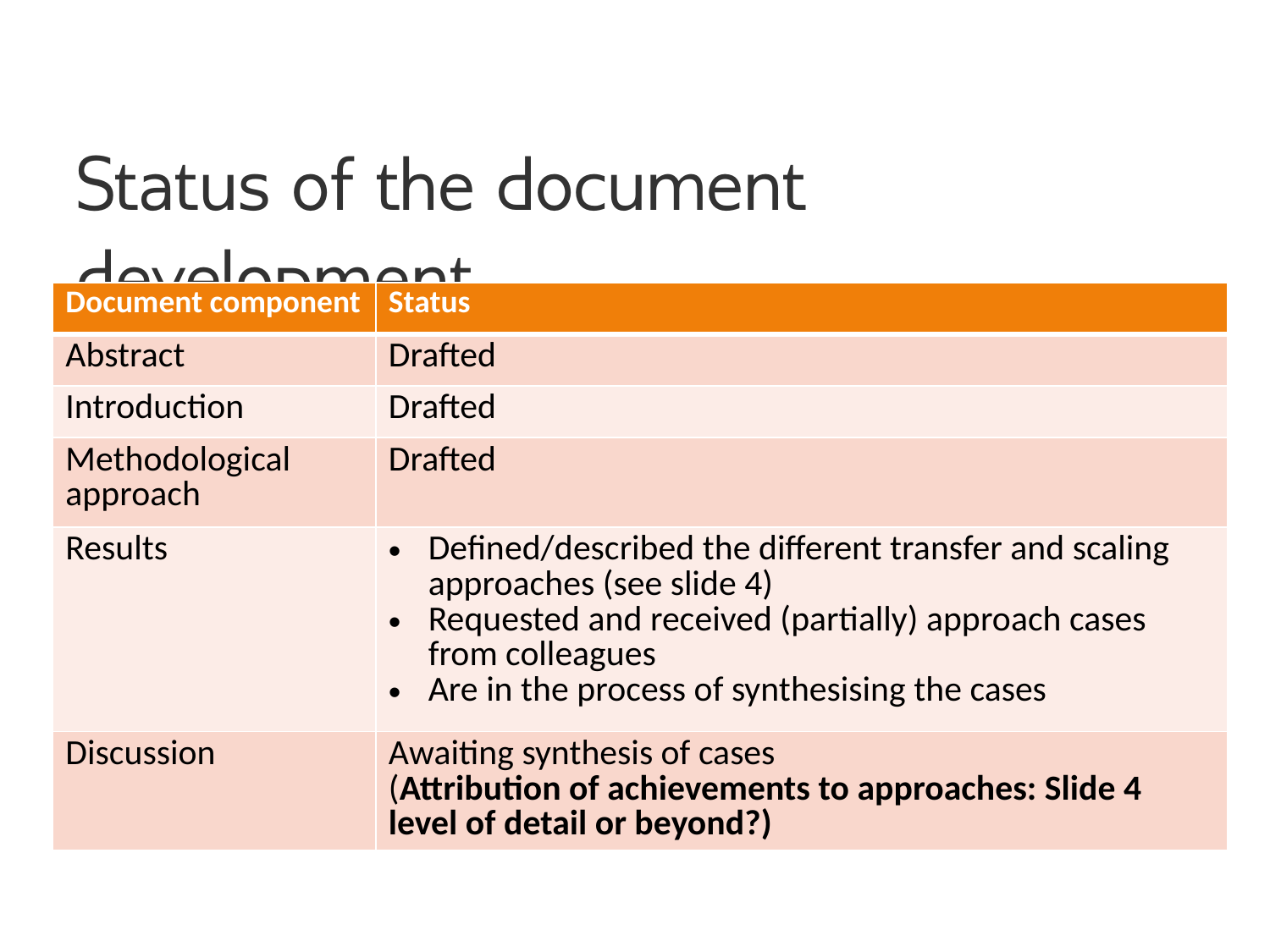

# Status of the document development
| Document component | Status |
| --- | --- |
| Abstract | Drafted |
| Introduction | Drafted |
| Methodological approach | Drafted |
| Results | Defined/described the different transfer and scaling approaches (see slide 4) Requested and received (partially) approach cases from colleagues Are in the process of synthesising the cases |
| Discussion | Awaiting synthesis of cases (Attribution of achievements to approaches: Slide 4 level of detail or beyond?) |